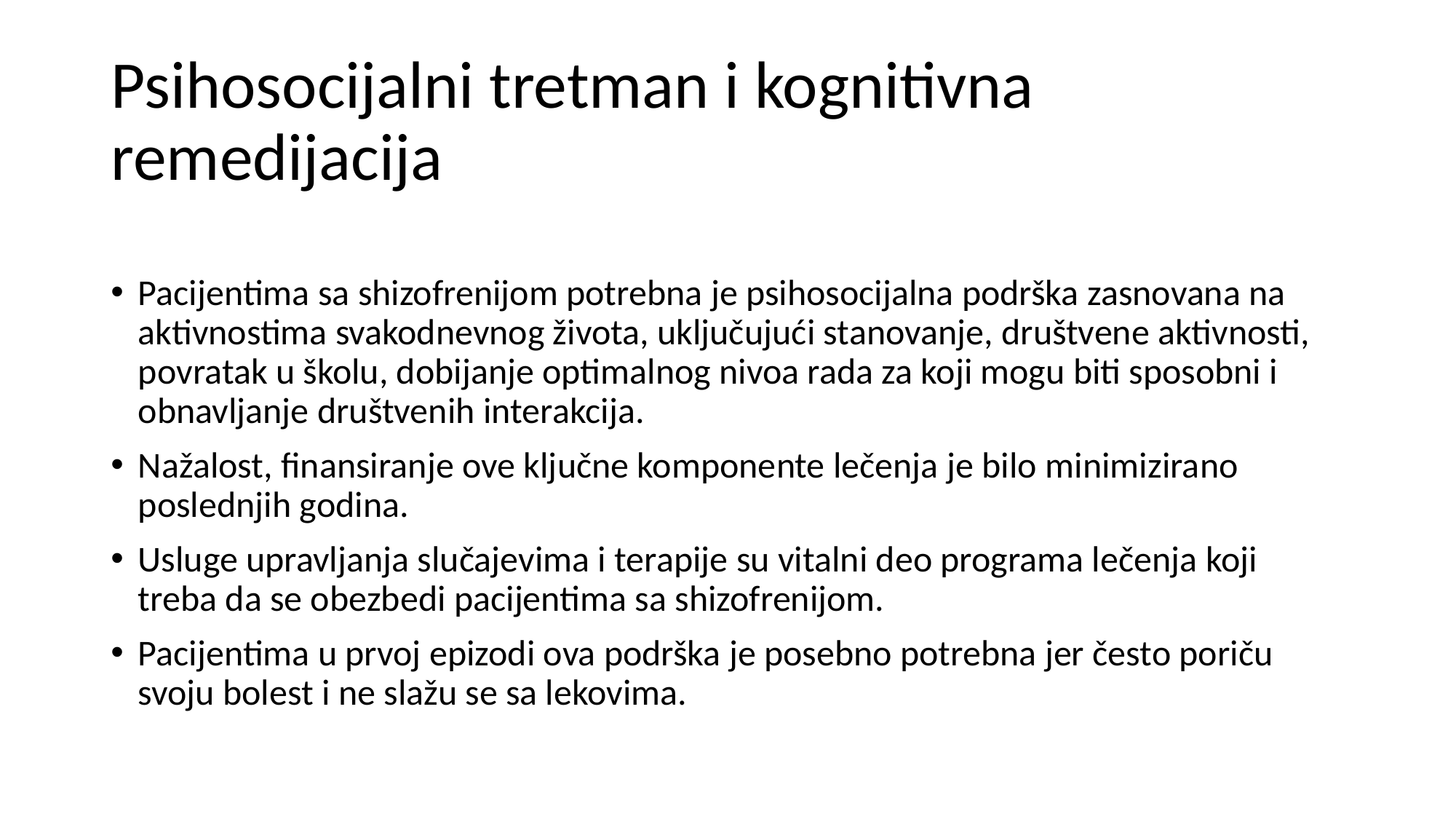

# Psihosocijalni tretman i kognitivna remedijacija
Pacijentima sa shizofrenijom potrebna je psihosocijalna podrška zasnovana na aktivnostima svakodnevnog života, uključujući stanovanje, društvene aktivnosti, povratak u školu, dobijanje optimalnog nivoa rada za koji mogu biti sposobni i obnavljanje društvenih interakcija.
Nažalost, finansiranje ove ključne komponente lečenja je bilo minimizirano poslednjih godina.
Usluge upravljanja slučajevima i terapije su vitalni deo programa lečenja koji treba da se obezbedi pacijentima sa shizofrenijom.
Pacijentima u prvoj epizodi ova podrška je posebno potrebna jer često poriču svoju bolest i ne slažu se sa lekovima.